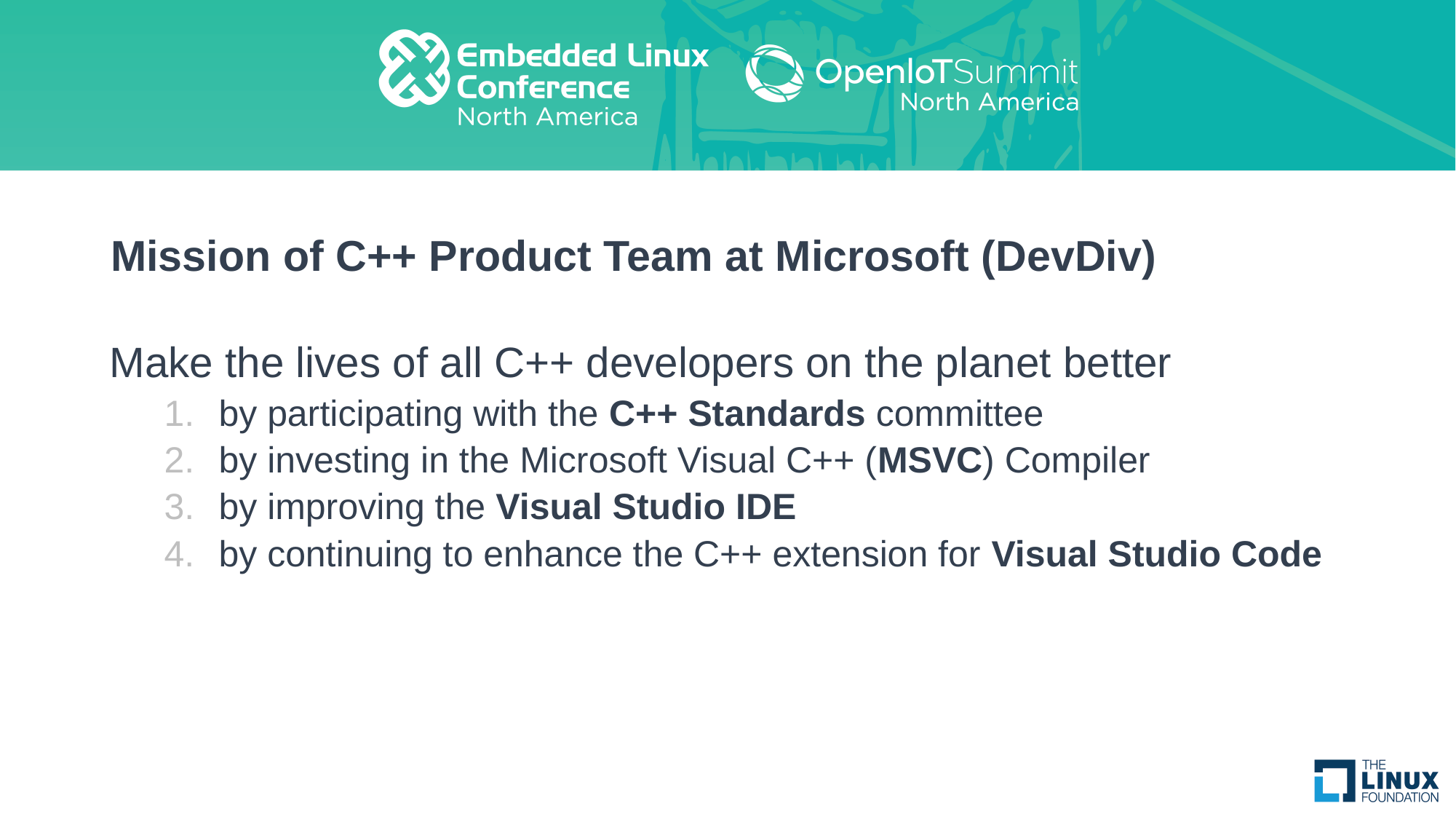

# Mission of C++ Product Team at Microsoft (DevDiv)
Make the lives of all C++ developers on the planet better
by participating with the C++ Standards committee
by investing in the Microsoft Visual C++ (MSVC) Compiler
by improving the Visual Studio IDE
by continuing to enhance the C++ extension for Visual Studio Code